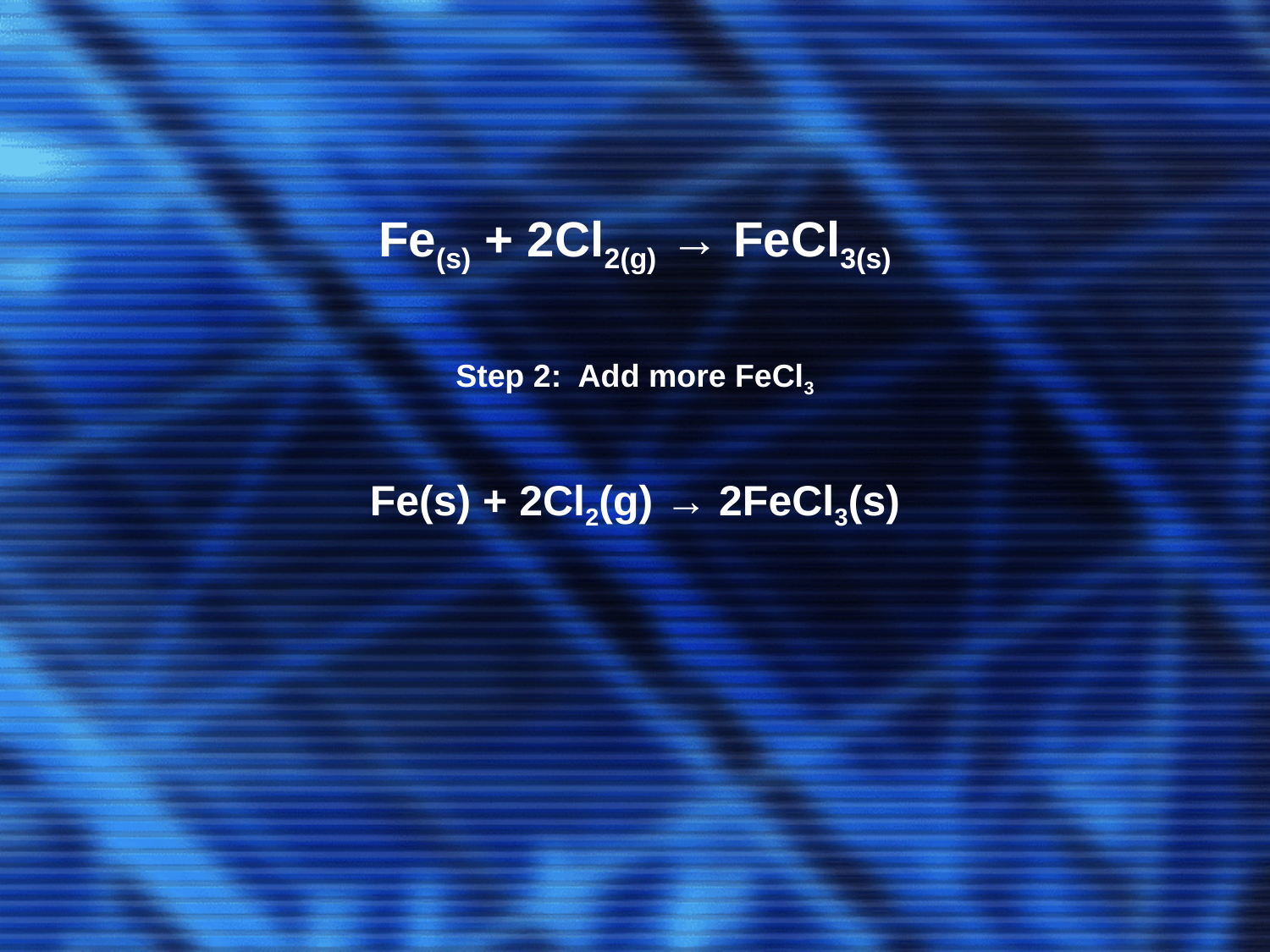

Fe(s) + 2Cl2(g) → FeCl3(s)

Step 2:  Add more FeCl3

Fe(s) + 2Cl2(g) → 2FeCl3(s)